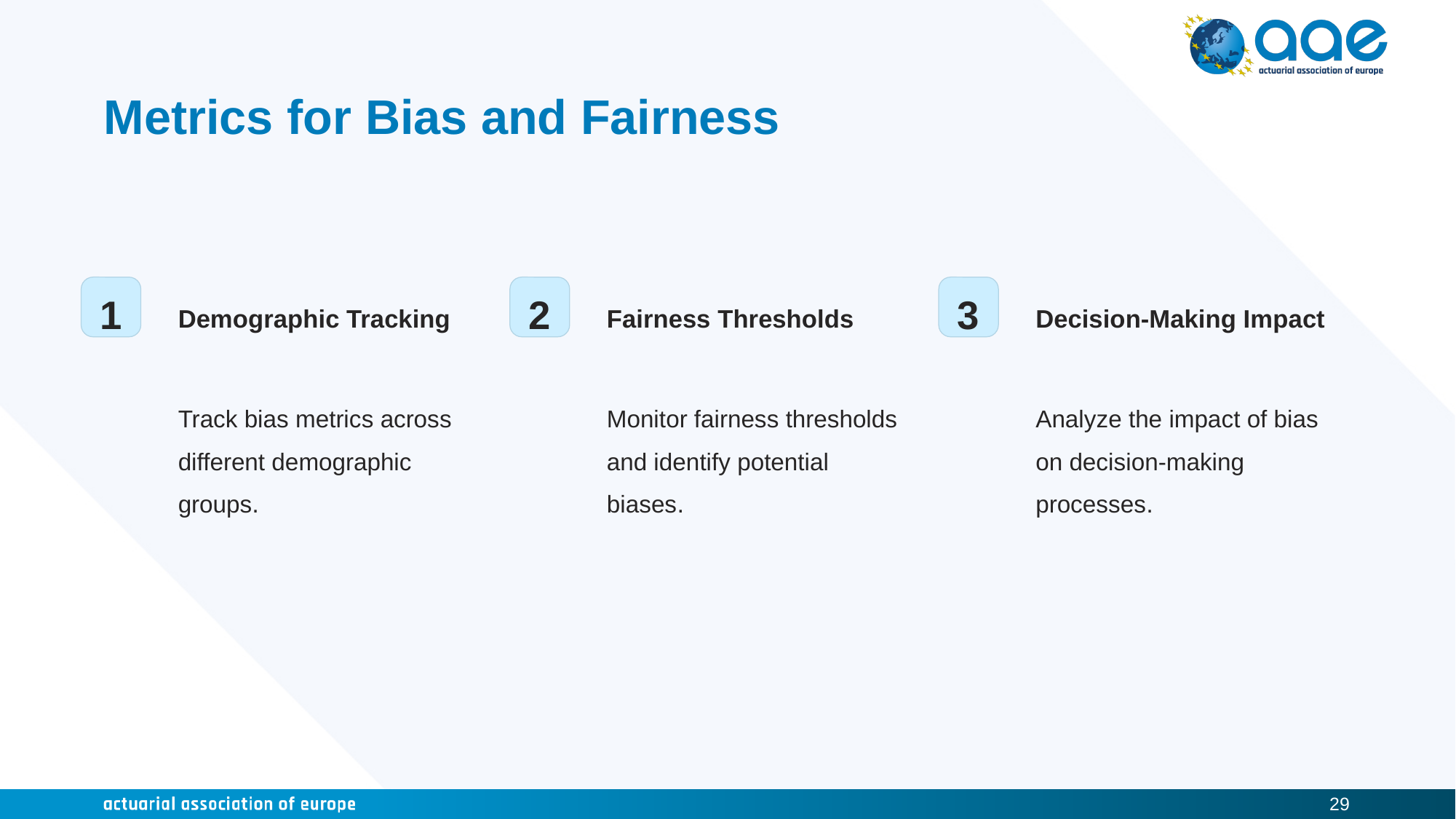

# Metrics for Bias and Fairness

1
2
3
Demographic Tracking
Fairness Thresholds
Decision-Making Impact
Track bias metrics across different demographic groups.
Analyze the impact of bias on decision-making processes.
Monitor fairness thresholds and identify potential biases.
29